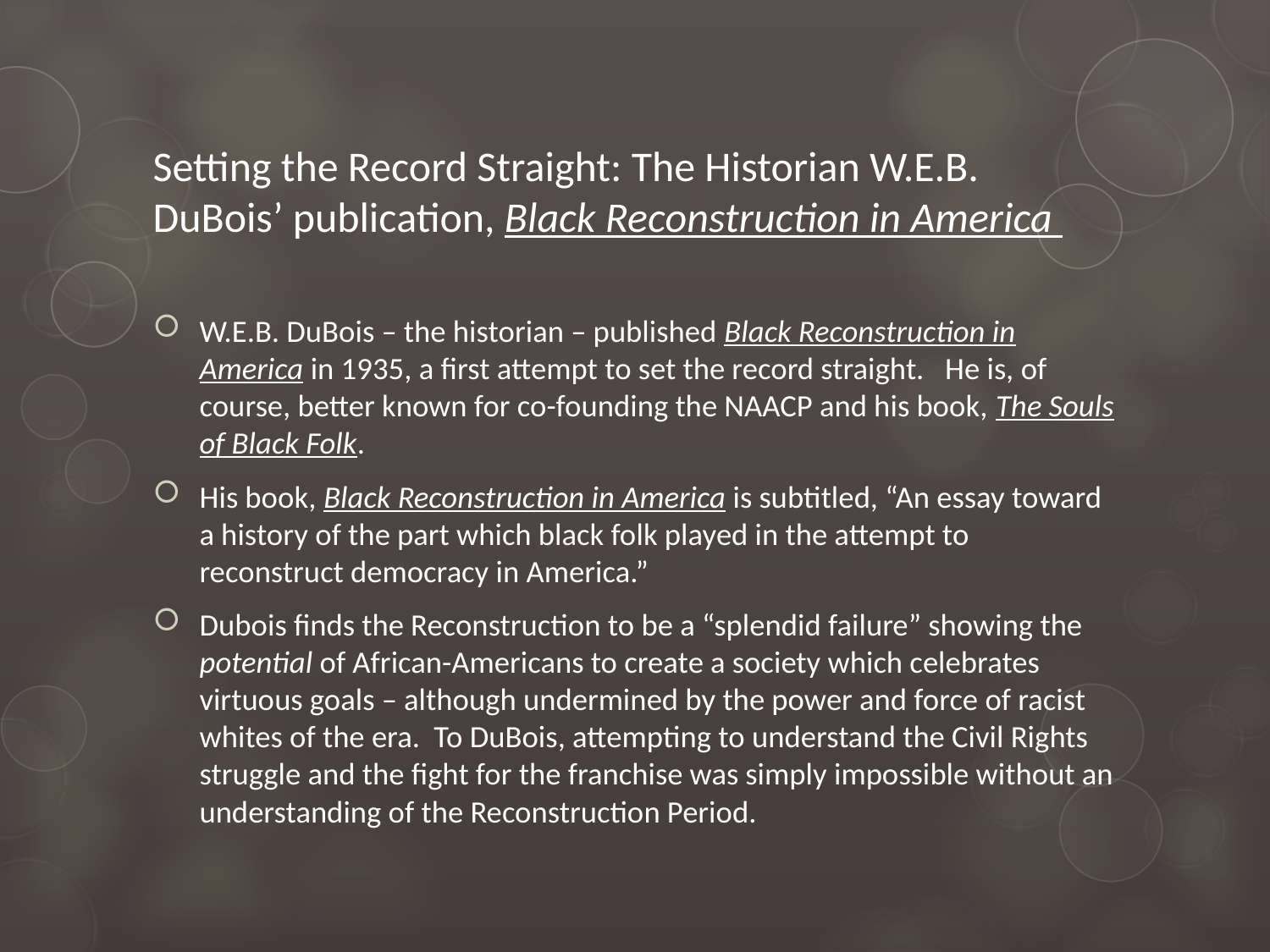

# Setting the Record Straight: The Historian W.E.B. DuBois’ publication, Black Reconstruction in America

W.E.B. DuBois – the historian – published Black Reconstruction in America in 1935, a first attempt to set the record straight.   He is, of course, better known for co-founding the NAACP and his book, The Souls of Black Folk.
His book, Black Reconstruction in America is subtitled, “An essay toward a history of the part which black folk played in the attempt to reconstruct democracy in America.”
Dubois finds the Reconstruction to be a “splendid failure” showing the potential of African-Americans to create a society which celebrates virtuous goals – although undermined by the power and force of racist whites of the era.  To DuBois, attempting to understand the Civil Rights struggle and the fight for the franchise was simply impossible without an understanding of the Reconstruction Period.